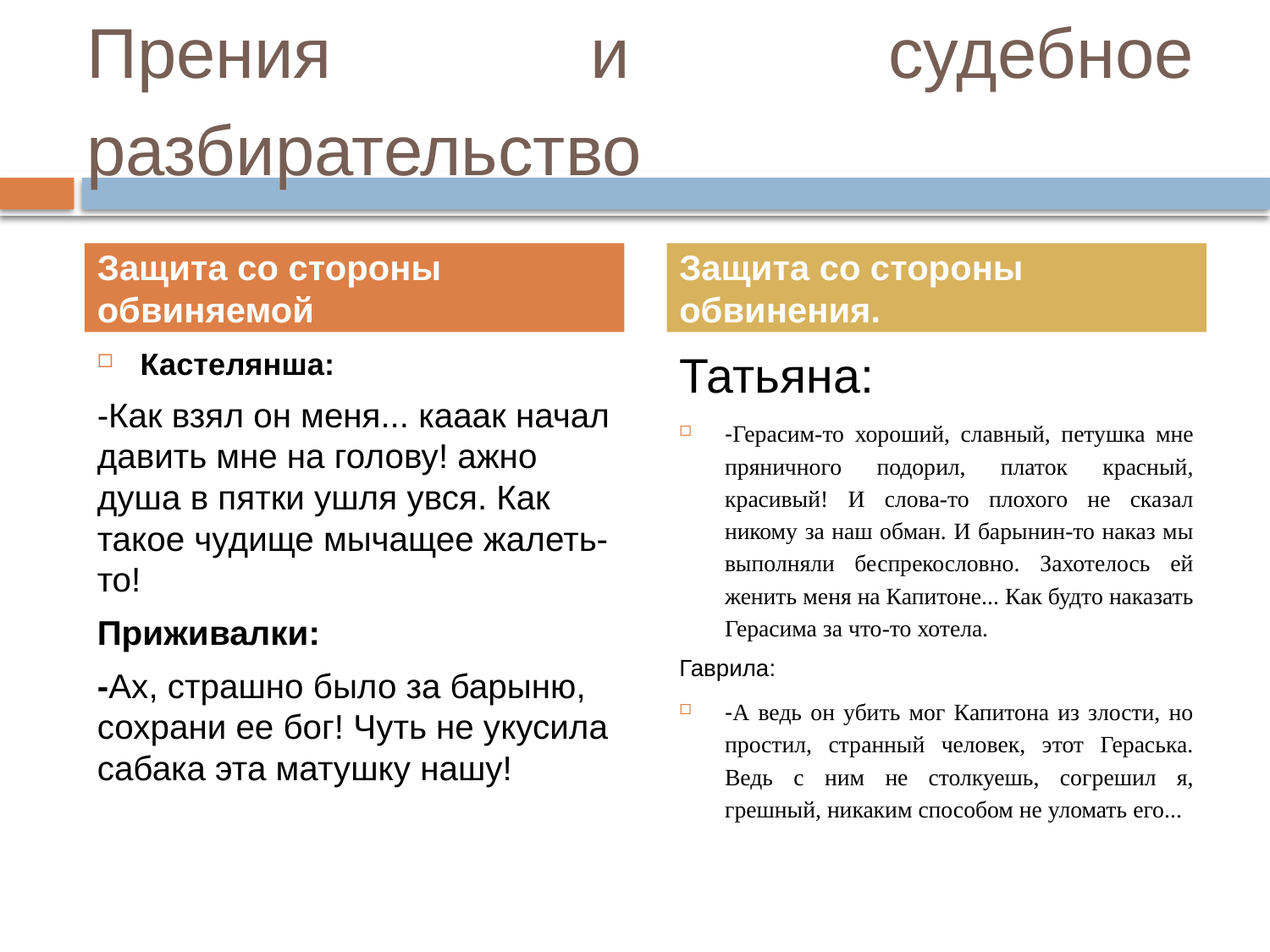

# Прения и судебное разбирательство
Защита со стороны обвиняемой
Защита со стороны обвинения.
Кастелянша:
-Как взял он меня... кааак начал давить мне на голову! ажно душа в пятки ушля увся. Как такое чудище мычащее жалеть-то!
Приживалки:
-Ах, страшно было за барыню, сохрани ее бог! Чуть не укусила сабака эта матушку нашу!

Татьяна:
-Герасим-то хороший, славный, петушка мне пряничного подорил, платок красный, красивый! И слова-то плохого не сказал никому за наш обман. И барынин-то наказ мы выполняли беспрекословно. Захотелось ей женить меня на Капитоне... Как будто наказать Герасима за что-то хотела.
Гаврила:
-А ведь он убить мог Капитона из злости, но простил, странный человек, этот Гераська. Ведь с ним не столкуешь, согрешил я, грешный, никаким способом не уломать его...